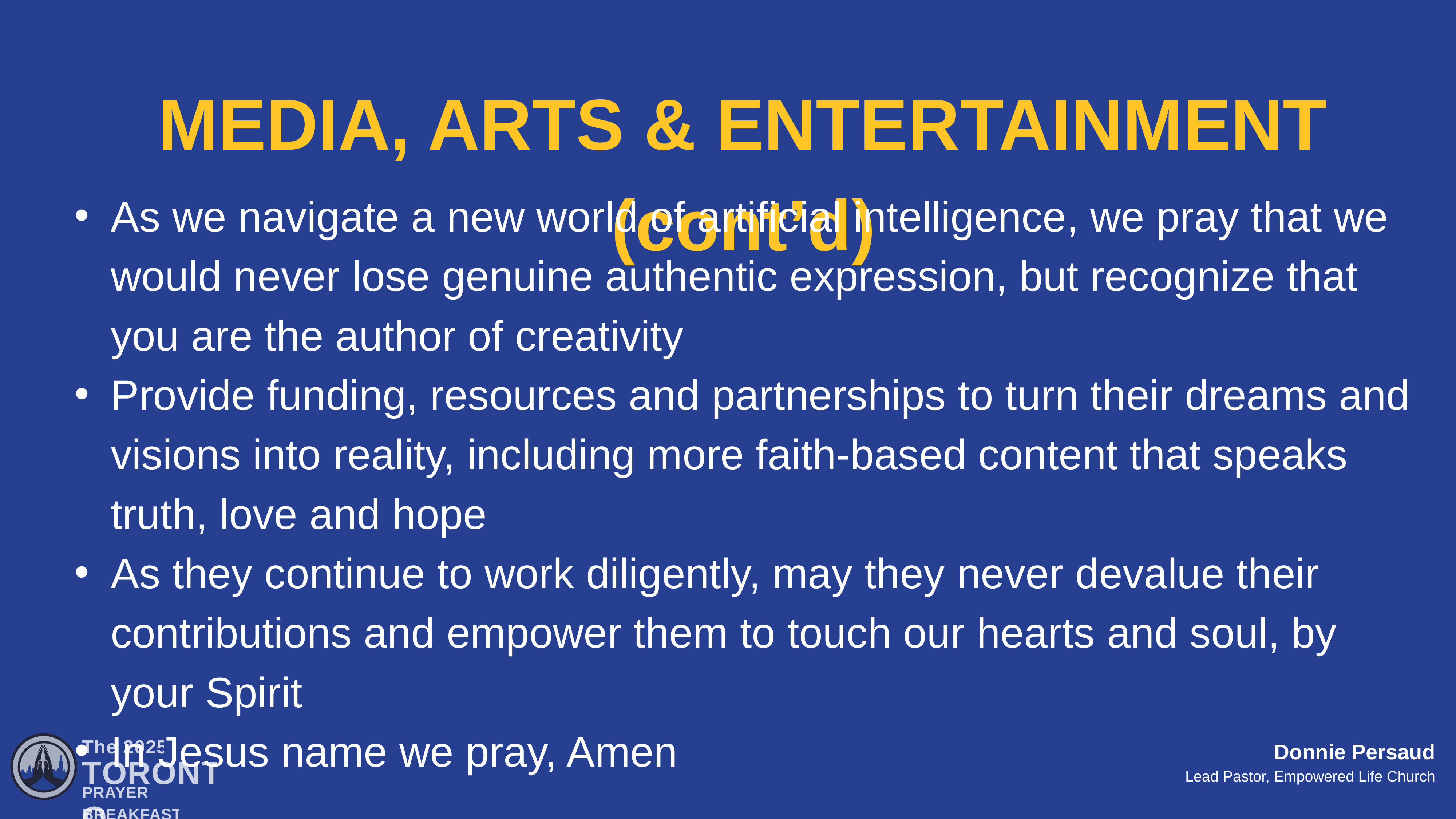

MEDIA, ARTS & ENTERTAINMENT (cont’d)
As we navigate a new world of artificial intelligence, we pray that we would never lose genuine authentic expression, but recognize that you are the author of creativity
Provide funding, resources and partnerships to turn their dreams and visions into reality, including more faith-based content that speaks truth, love and hope
As they continue to work diligently, may they never devalue their contributions and empower them to touch our hearts and soul, by your Spirit
In Jesus name we pray, Amen

The 2025
TORONTO
PRAYER BREAKFAST
Donnie Persaud
Lead Pastor, Empowered Life Church